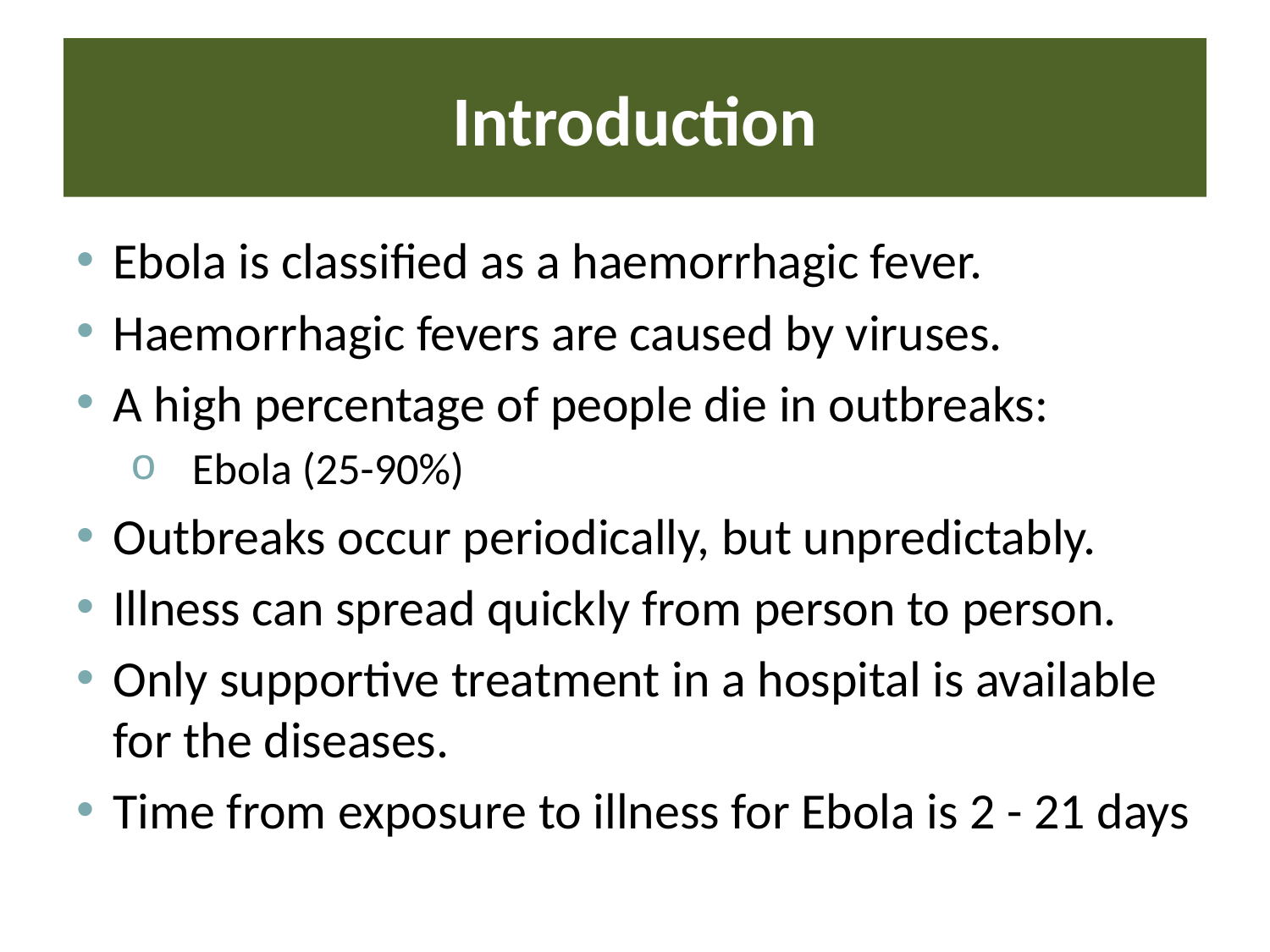

# Introduction
Ebola is classified as a haemorrhagic fever.
Haemorrhagic fevers are caused by viruses.
A high percentage of people die in outbreaks:
Ebola (25-90%)
Outbreaks occur periodically, but unpredictably.
Illness can spread quickly from person to person.
Only supportive treatment in a hospital is available for the diseases.
Time from exposure to illness for Ebola is 2 - 21 days